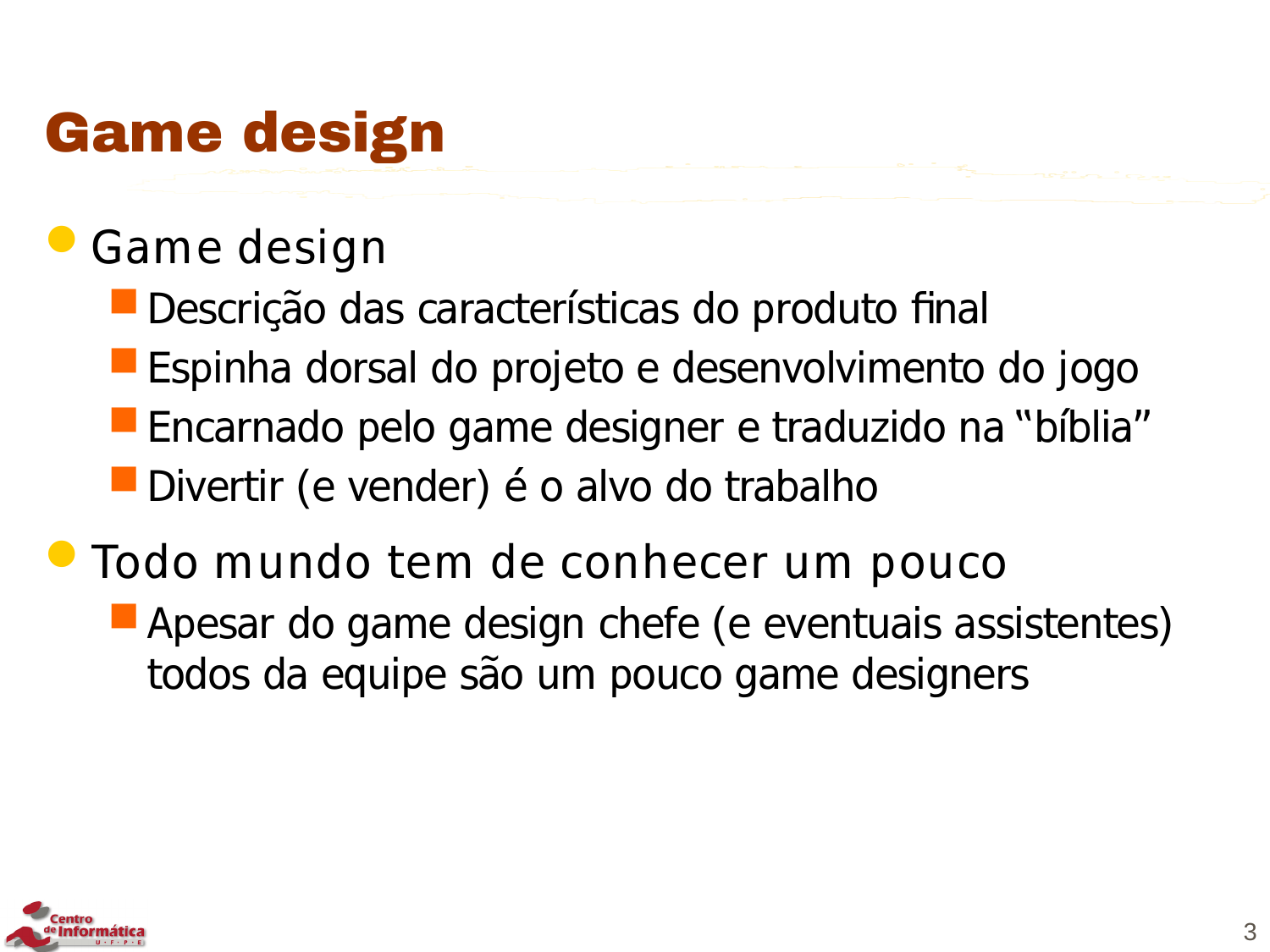

# Game design
Game design
Descrição das características do produto final
Espinha dorsal do projeto e desenvolvimento do jogo
Encarnado pelo game designer e traduzido na “bíblia”
Divertir (e vender) é o alvo do trabalho
Todo mundo tem de conhecer um pouco
Apesar do game design chefe (e eventuais assistentes) todos da equipe são um pouco game designers
3